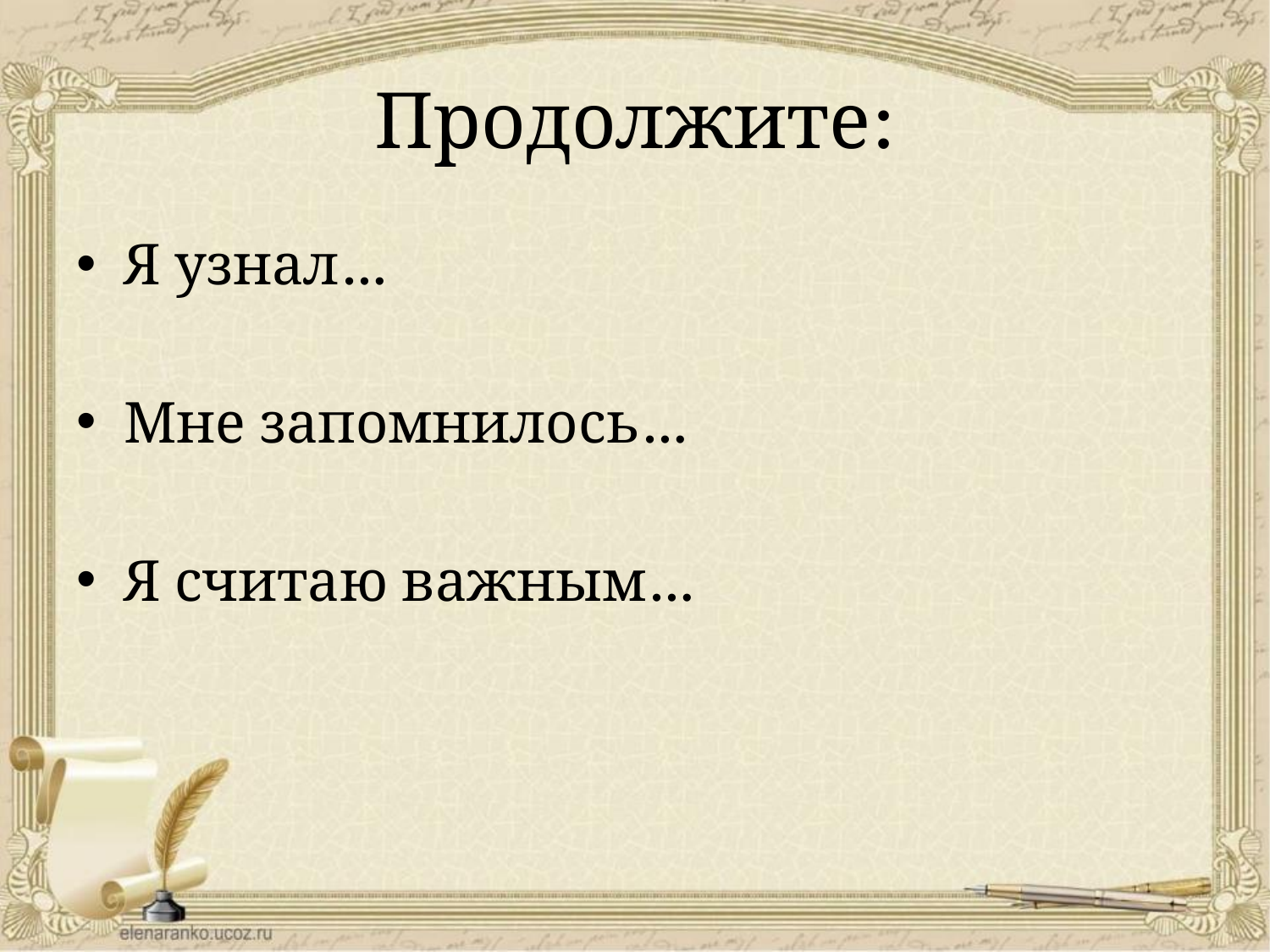

# Продолжите:
Я узнал…

Мне запомнилось…

Я считаю важным…